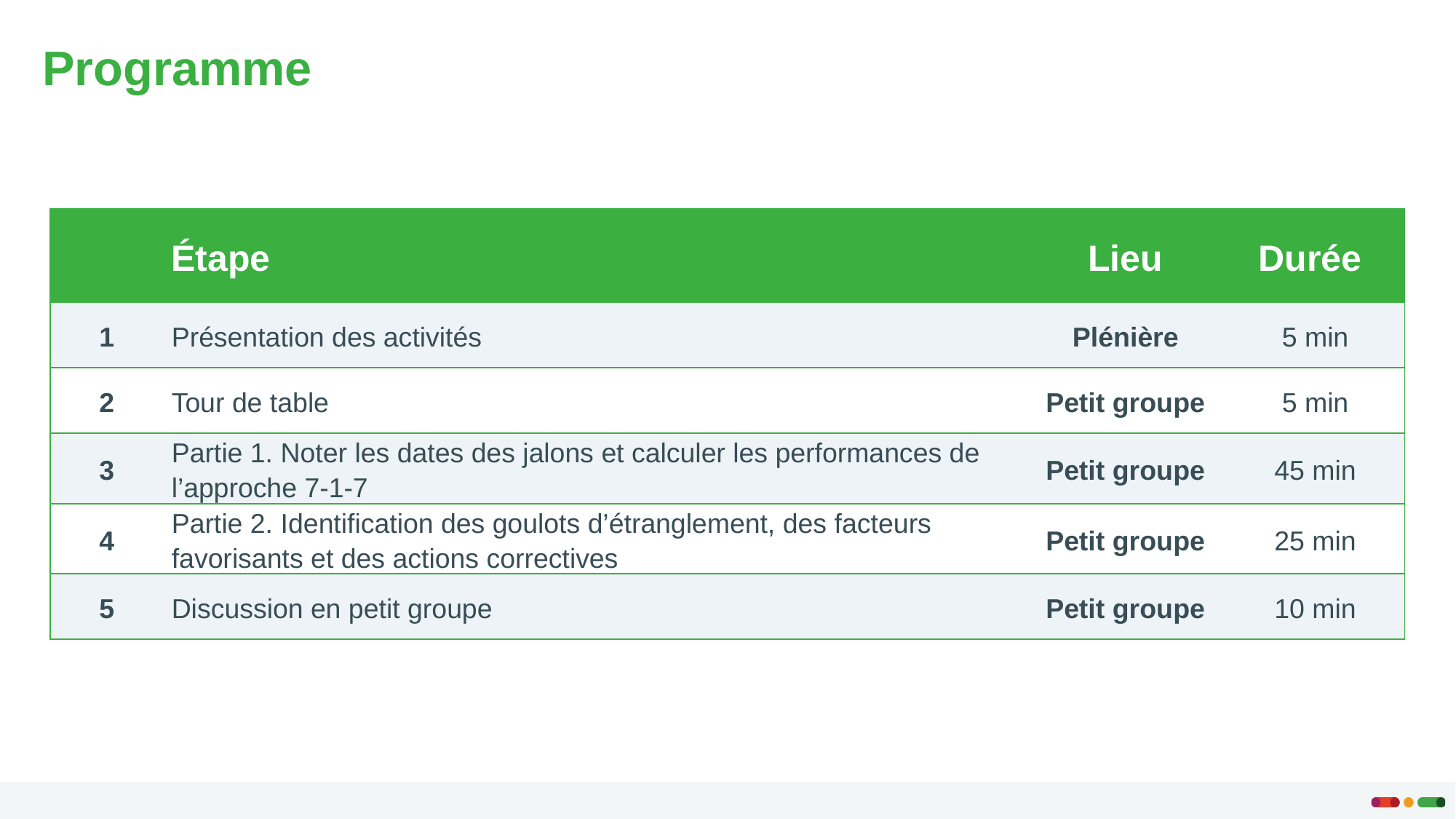

Programme
|  | Étape | Lieu | Durée |
| --- | --- | --- | --- |
| 1 | Présentation des activités | Plénière | 5 min |
| 2 | Tour de table | Petit groupe | 5 min |
| 3 | Partie 1. Noter les dates des jalons et calculer les performances de l’approche 7-1-7 | Petit groupe | 45 min |
| 4 | Partie 2. Identification des goulots d’étranglement, des facteurs favorisants et des actions correctives | Petit groupe | 25 min |
| 5 | Discussion en petit groupe | Petit groupe | 10 min |